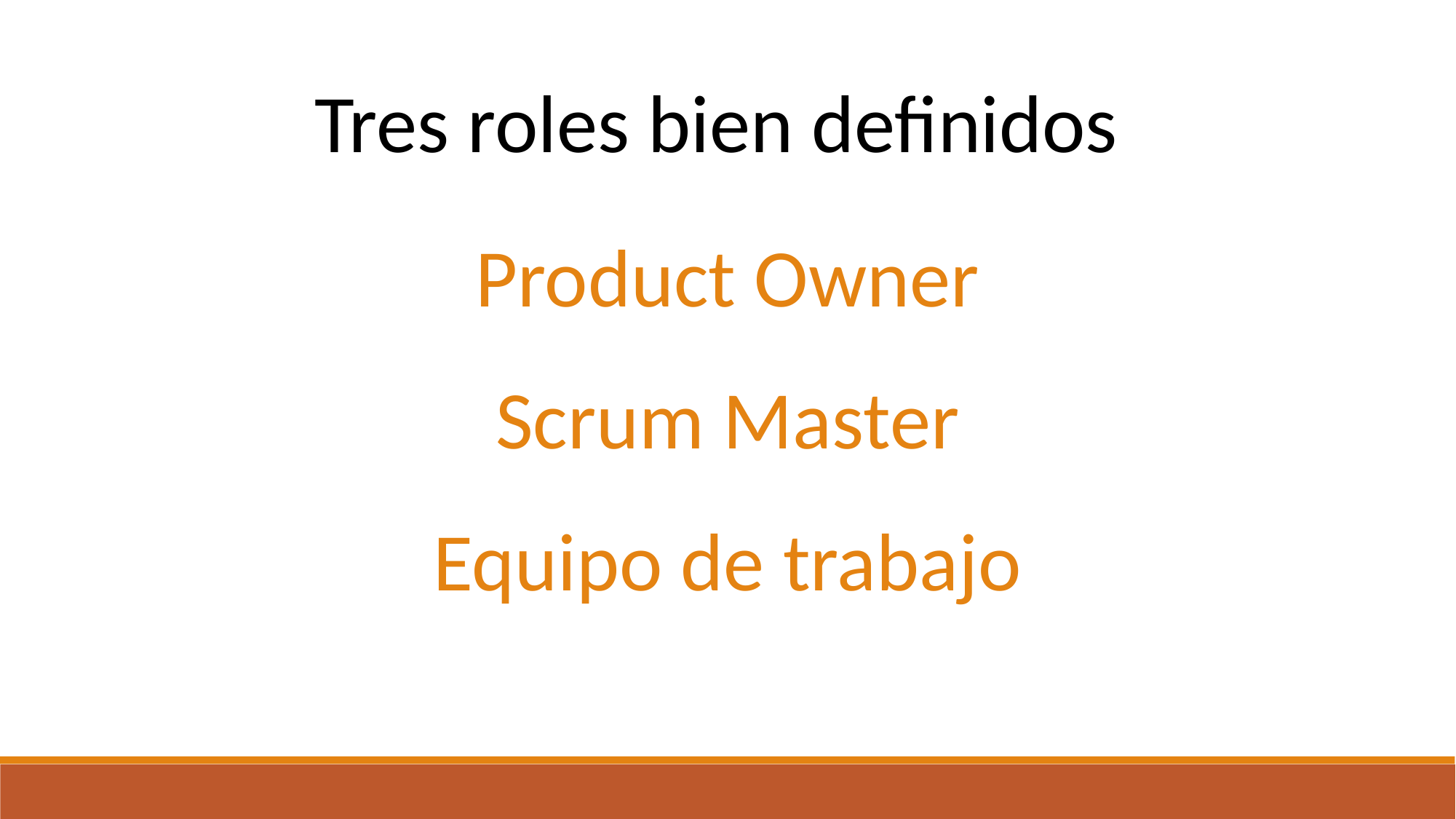

Tres roles bien definidos
Product Owner
Scrum Master
Equipo de trabajo